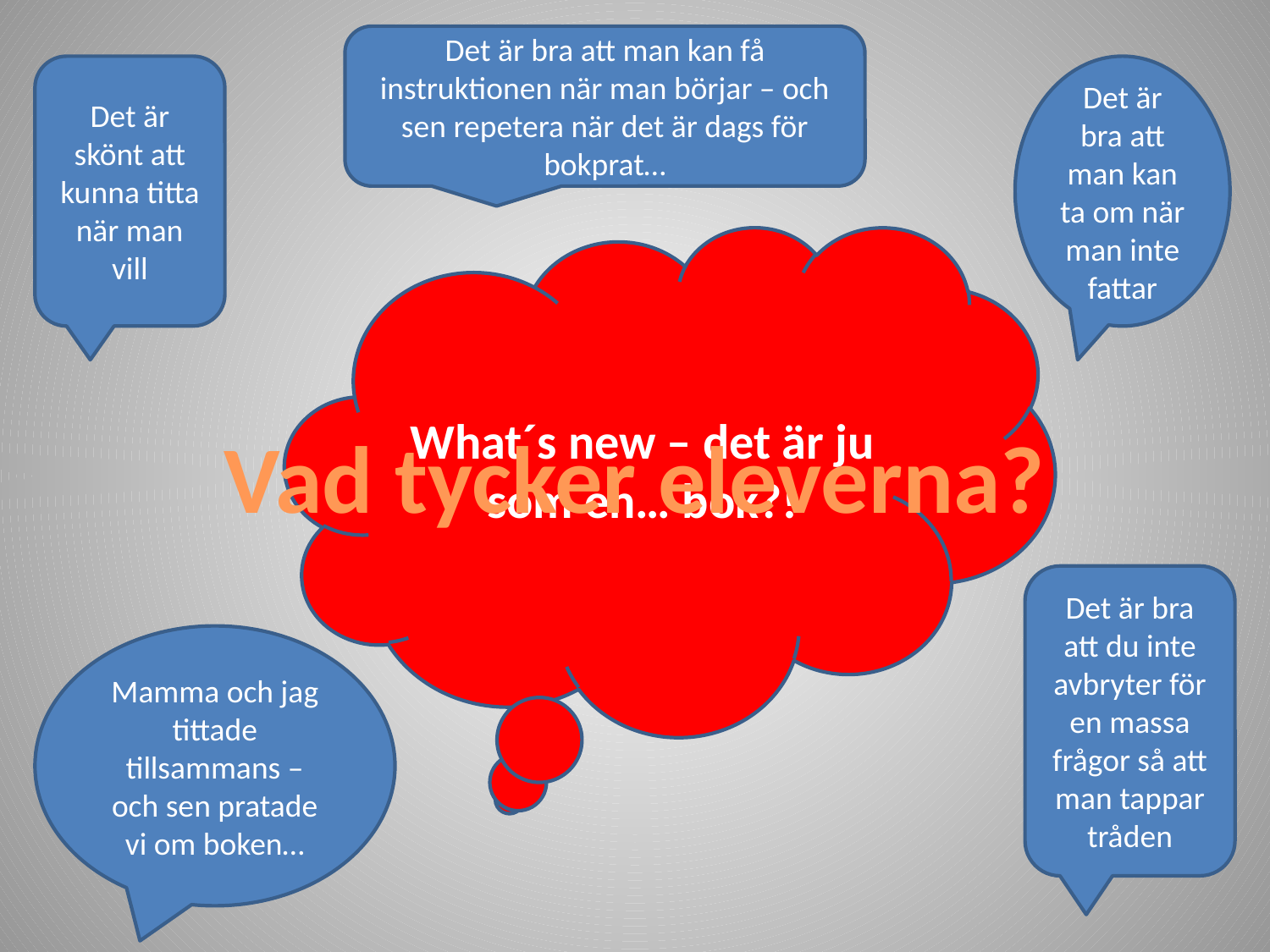

Det är bra att man kan få instruktionen när man börjar – och sen repetera när det är dags för bokprat…
Det är skönt att kunna titta när man vill
Det är bra att man kan ta om när man inte fattar
What´s new – det är ju som en… bok?!
Vad tycker eleverna?
Det är bra att du inte avbryter för en massa frågor så att man tappar tråden
Mamma och jag tittade tillsammans – och sen pratade vi om boken…